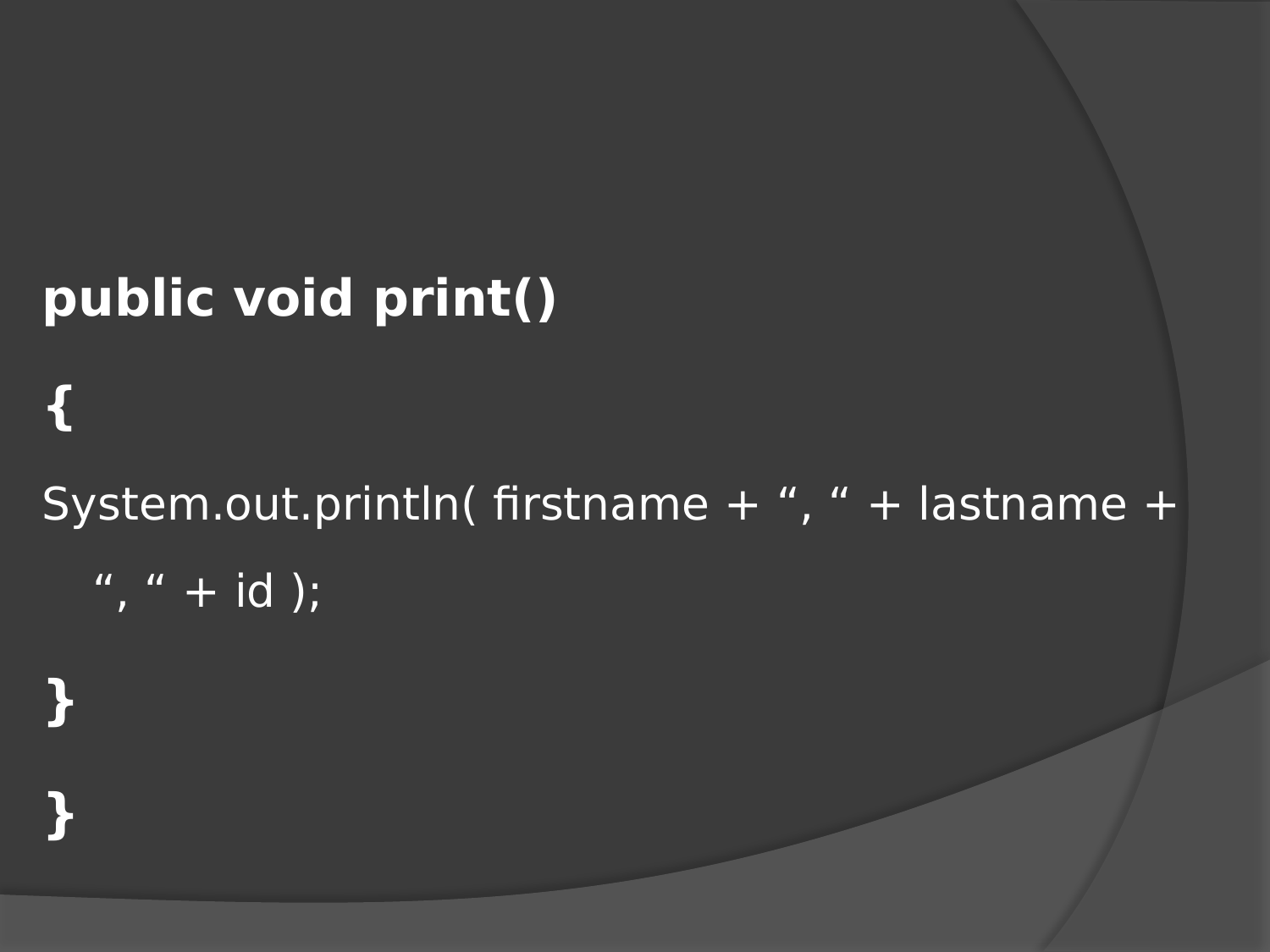

public void print()
{
System.out.println( firstname + “, “ + lastname + “, “ + id );
}
}